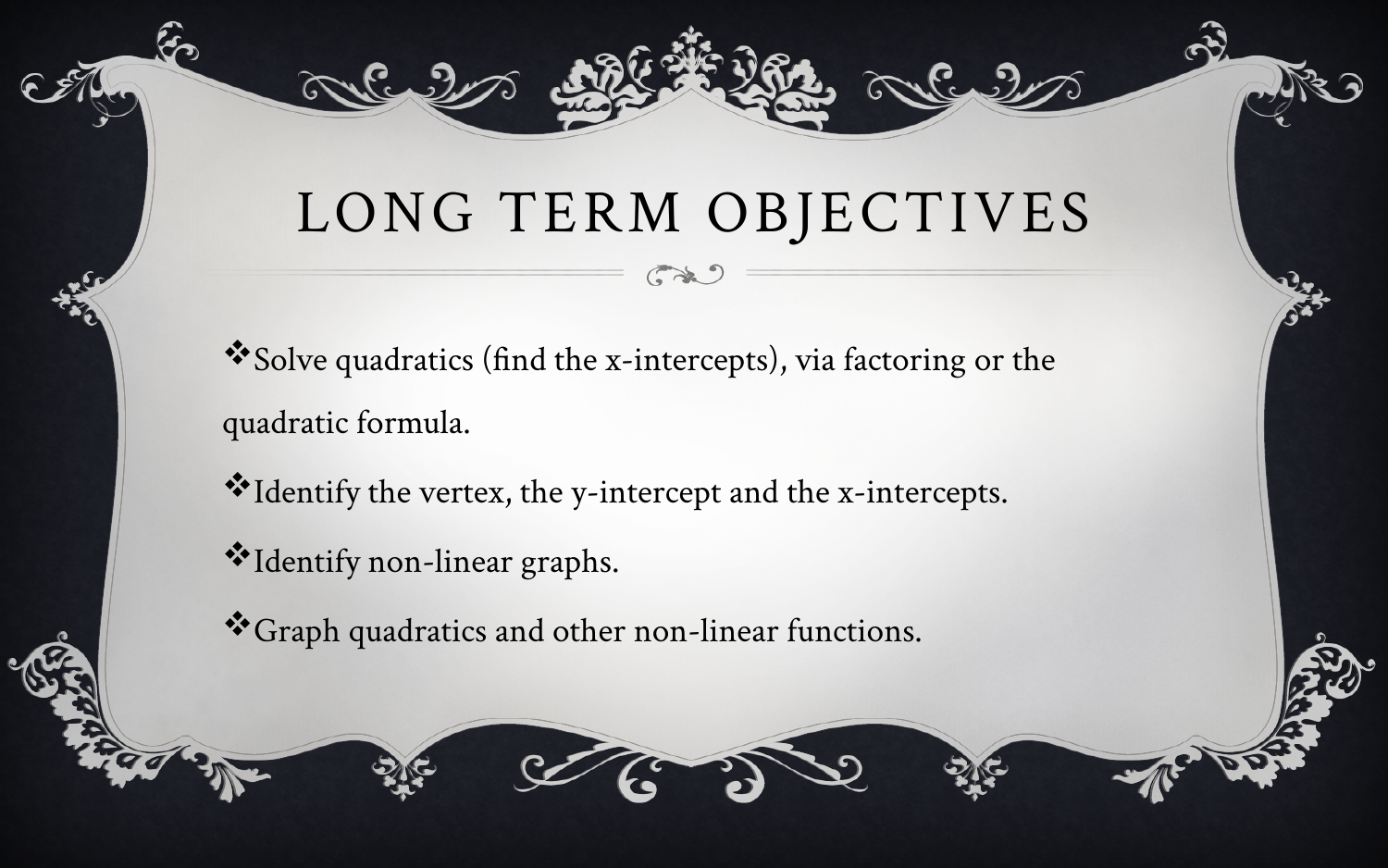

# Long Term Objectives
Solve quadratics (find the x-intercepts), via factoring or the quadratic formula.
Identify the vertex, the y-intercept and the x-intercepts.
Identify non-linear graphs.
Graph quadratics and other non-linear functions.